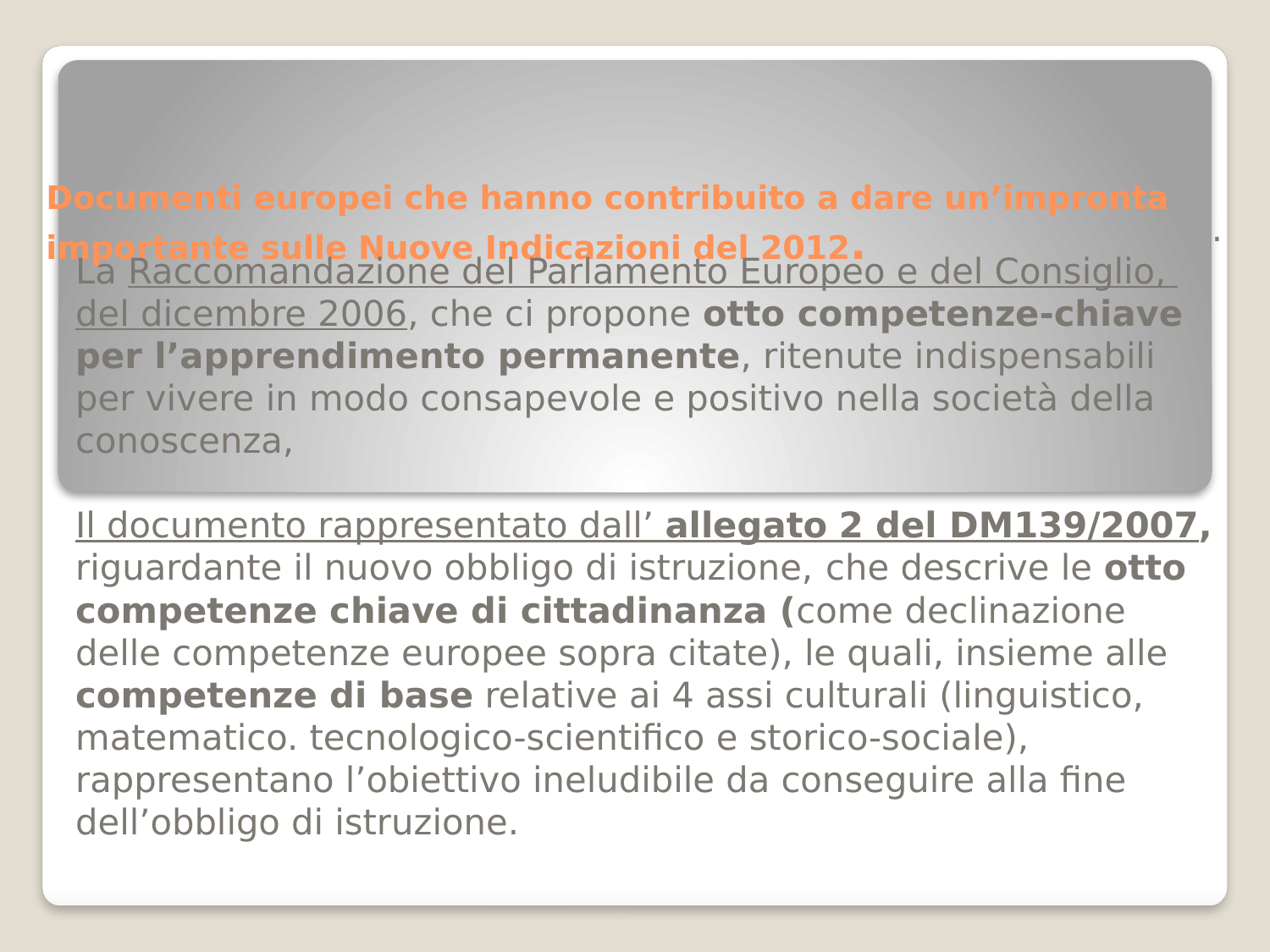

# Documenti europei che hanno contribuito a dare un’impronta importante sulle Nuove Indicazioni del 2012.
.
La Raccomandazione del Parlamento Europeo e del Consiglio,  del dicembre 2006, che ci propone otto competenze-chiave per l’apprendimento permanente, ritenute indispensabili per vivere in modo consapevole e positivo nella società della conoscenza,

Il documento rappresentato dall’ allegato 2 del DM139/2007, riguardante il nuovo obbligo di istruzione, che descrive le otto competenze chiave di cittadinanza (come declinazione delle competenze europee sopra citate), le quali, insieme alle competenze di base relative ai 4 assi culturali (linguistico, matematico. tecnologico-scientifico e storico-sociale), rappresentano l’obiettivo ineludibile da conseguire alla fine dell’obbligo di istruzione.